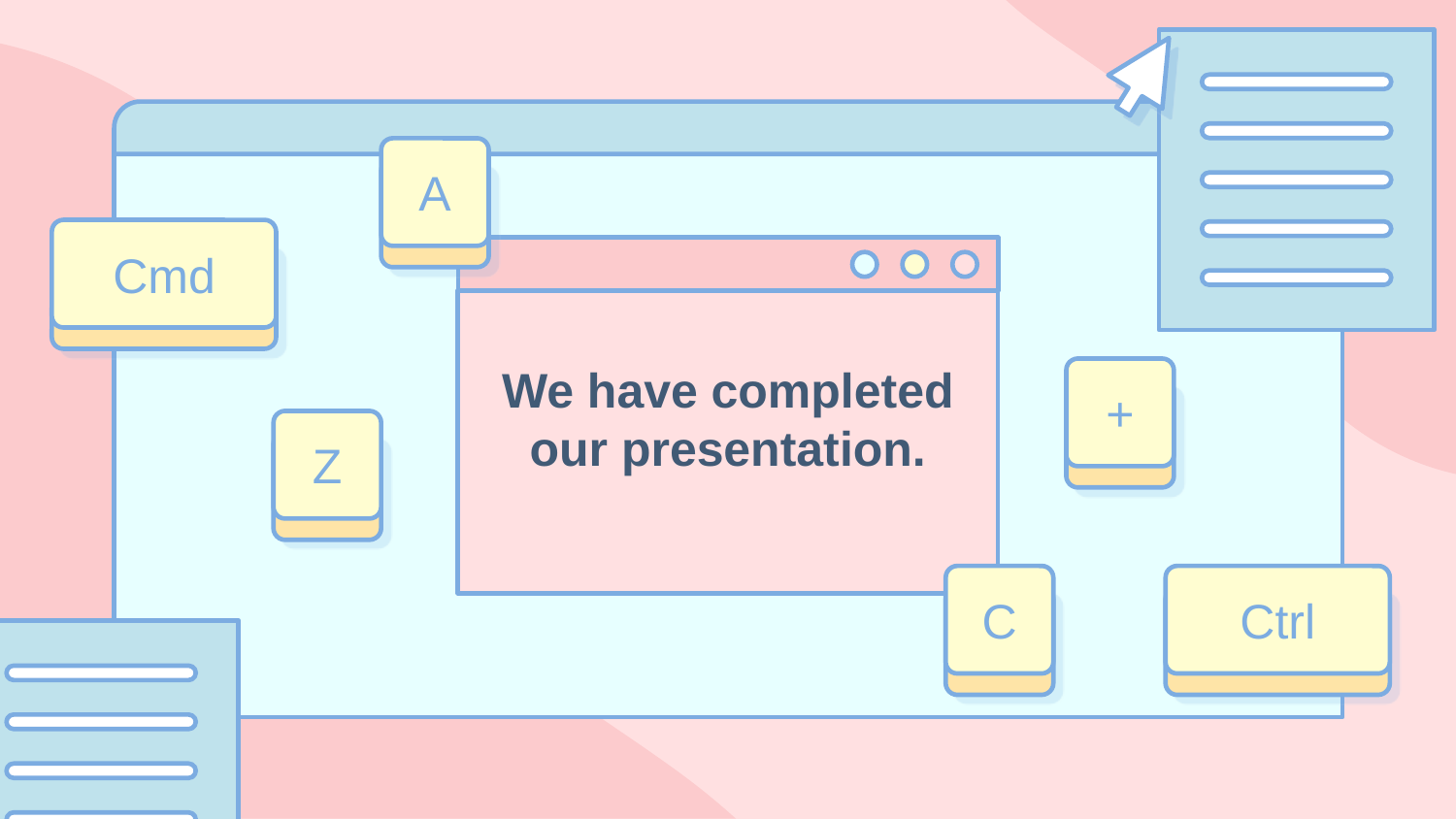

A

Cmd

We have completed our presentation.
+

Z

C

Ctrl